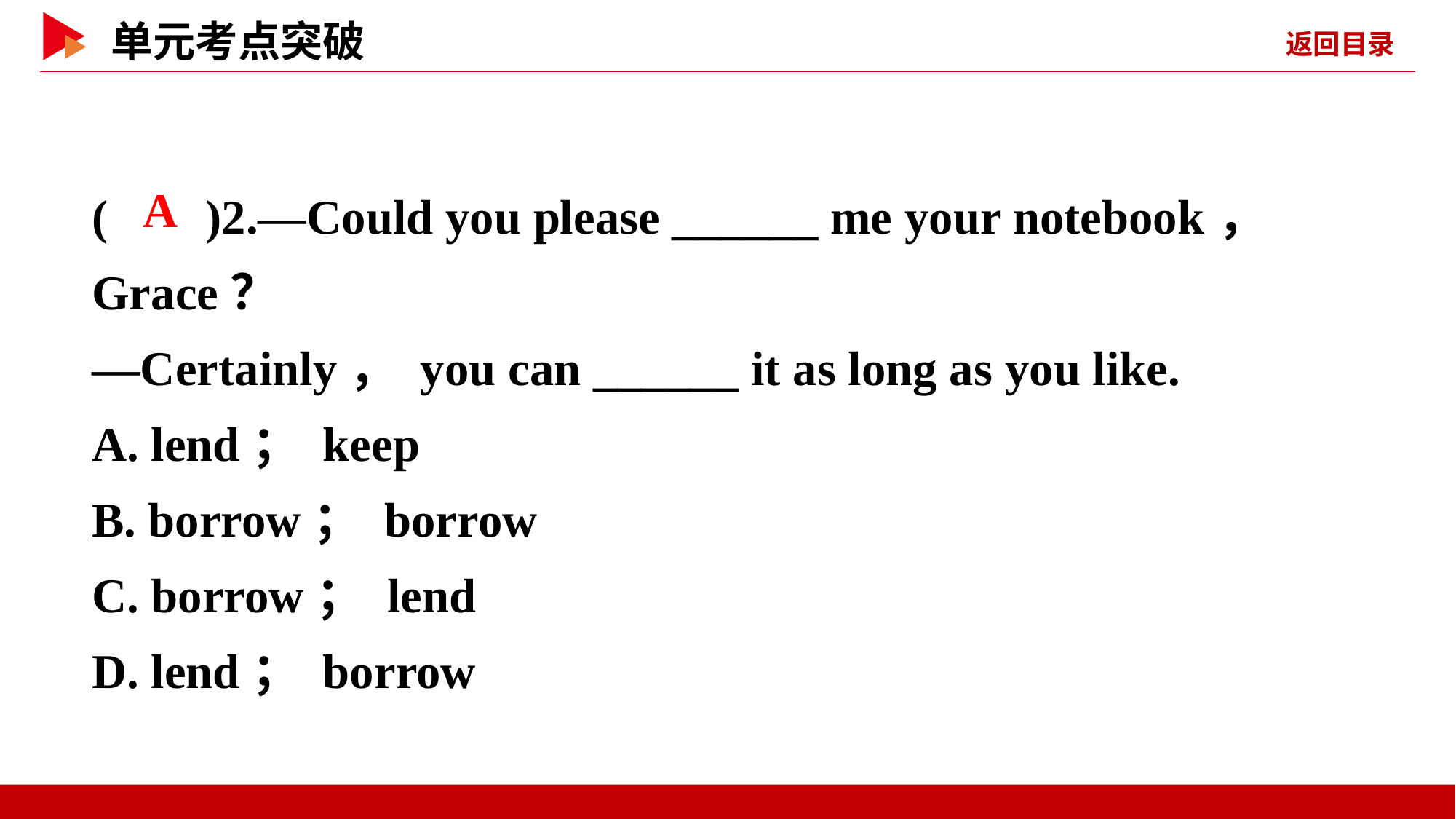

(        )2.—Could you please ______ me your notebook， Grace？
—Certainly， you can ______ it as long as you like.
A. lend； keep
B. borrow； borrow
C. borrow； lend
D. lend； borrow
   A